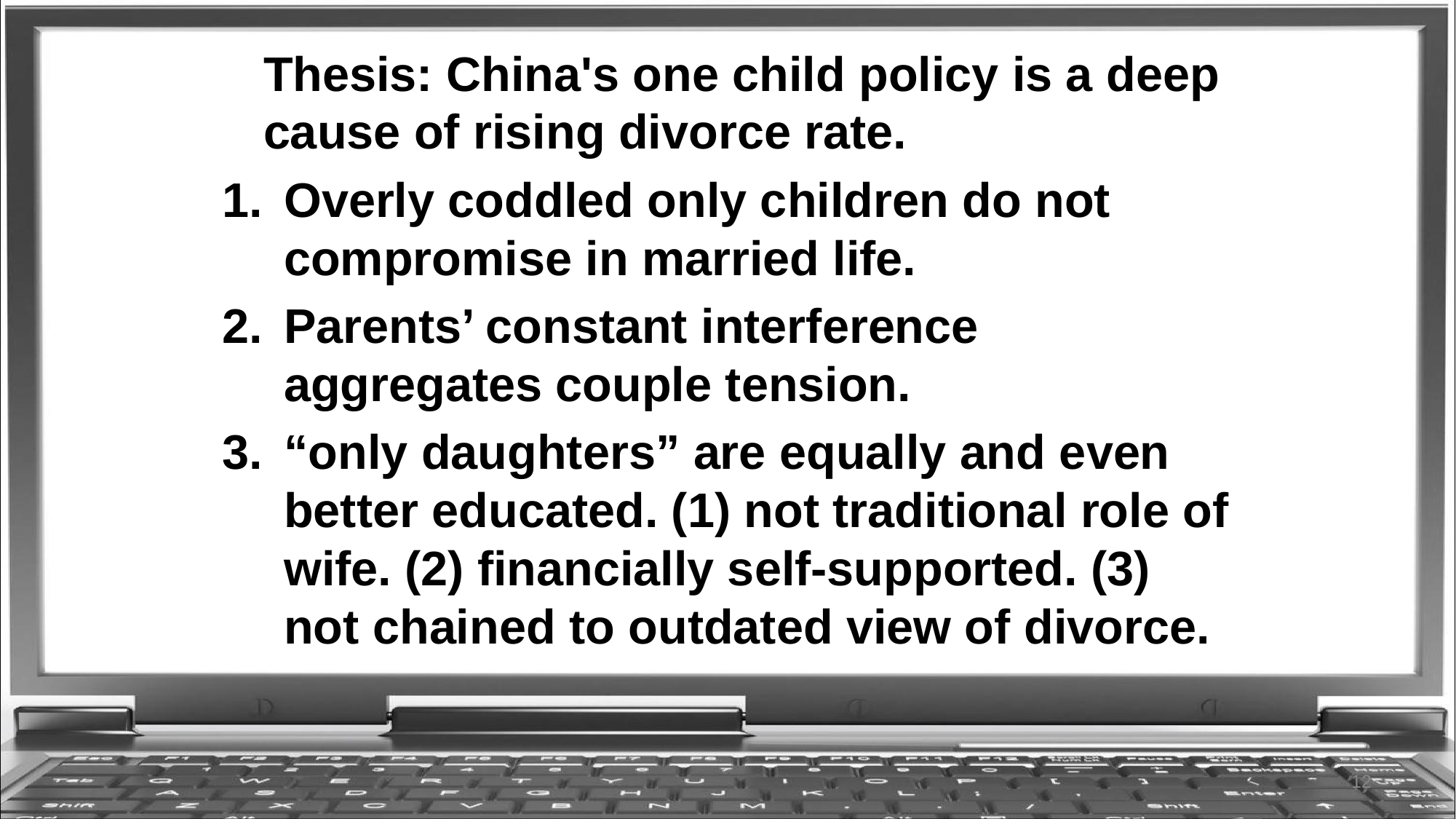

Thesis: China's one child policy is a deep cause of rising divorce rate.
Overly coddled only children do not compromise in married life.
Parents’ constant interference aggregates couple tension.
“only daughters” are equally and even better educated. (1) not traditional role of wife. (2) financially self-supported. (3) not chained to outdated view of divorce.
12